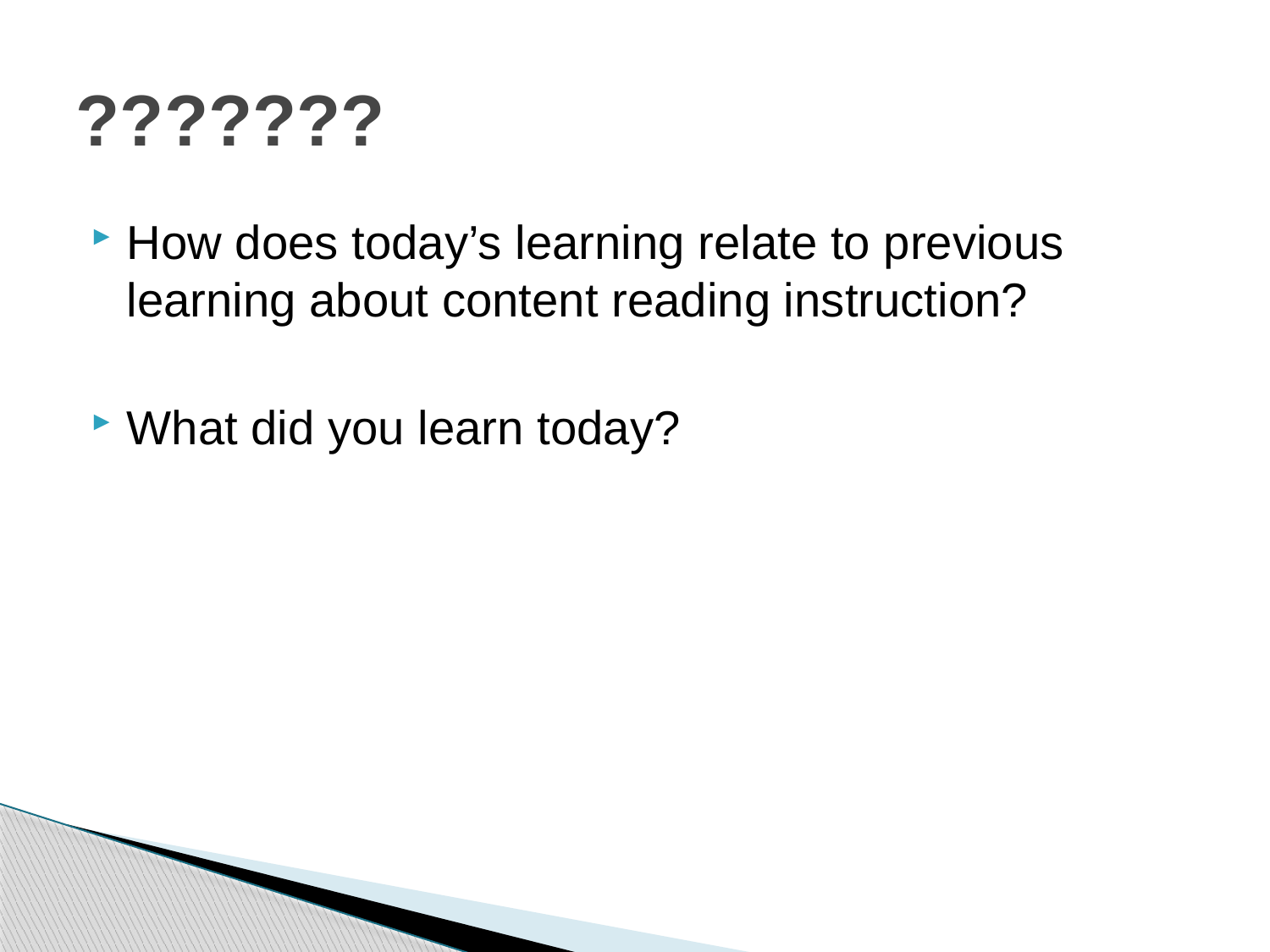

# ???????
How does today’s learning relate to previous learning about content reading instruction?

What did you learn today?